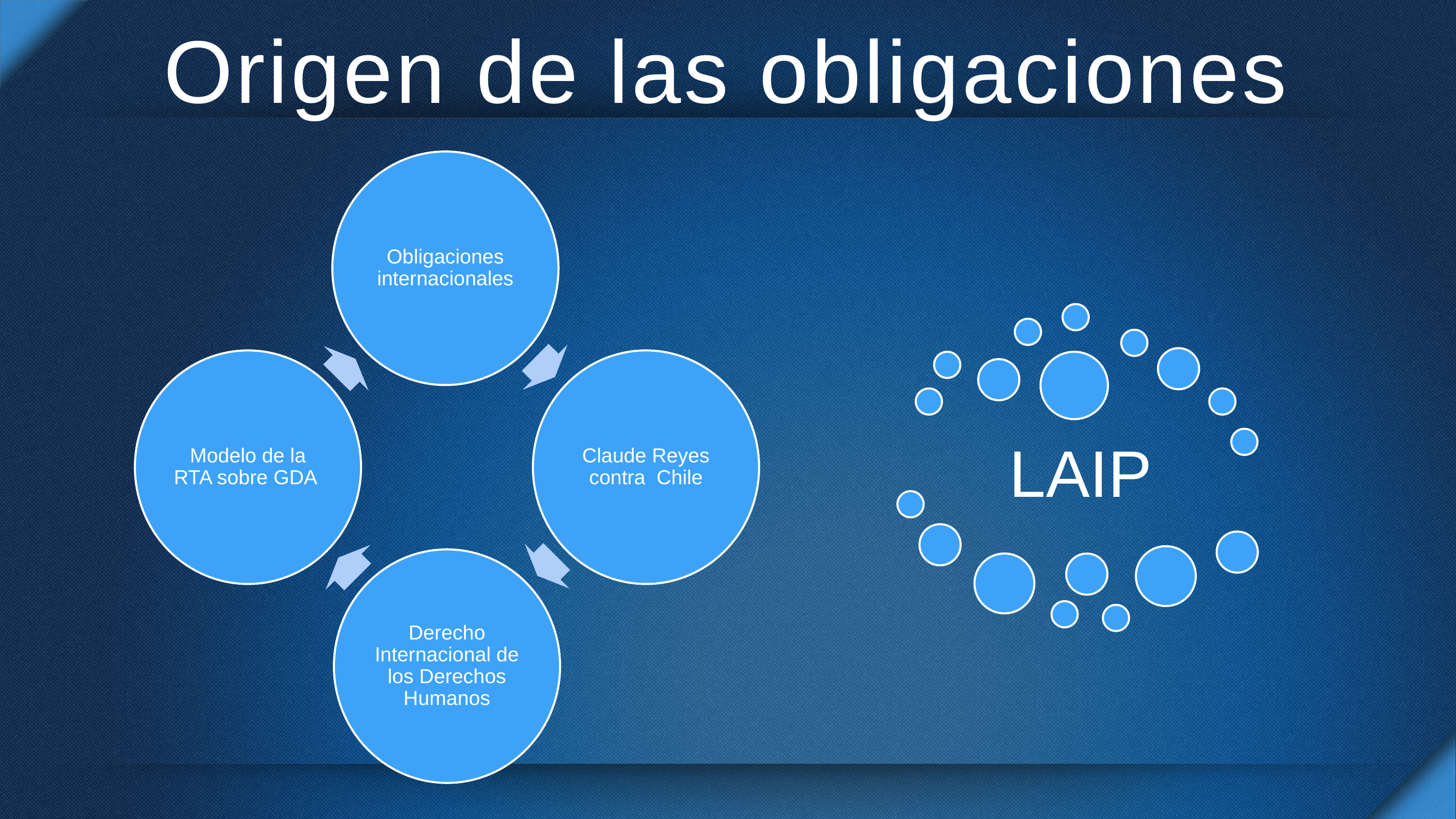

# Origen de las obligaciones
Obligaciones internacionales

Claude Reyes contra  Chile

Derecho Internacional de los Derechos Humanos

Modelo de la RTA sobre GDA

LAIP